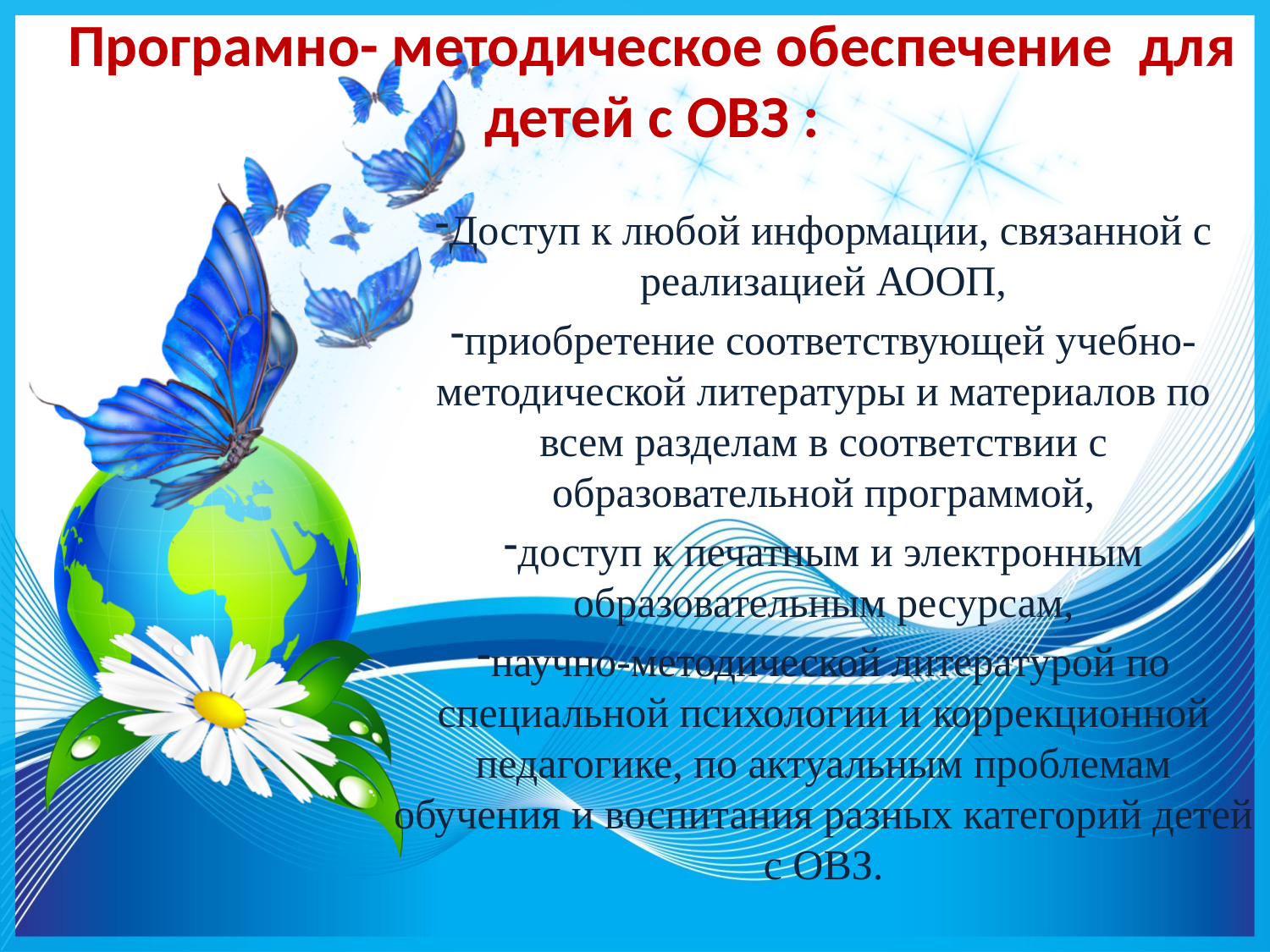

# Програмно- методическое обеспечение  для детей с ОВЗ :

Доступ к любой информации, связанной с реализацией АООП,
приобретение соответствующей учебно-методической литературы и материалов по всем разделам в соответствии с образовательной программой,
доступ к печатным и электронным образовательным ресурсам,
научно-методической литературой по специальной психологии и коррекционной педагогике, по актуальным проблемам обучения и воспитания разных категорий детей с ОВЗ.